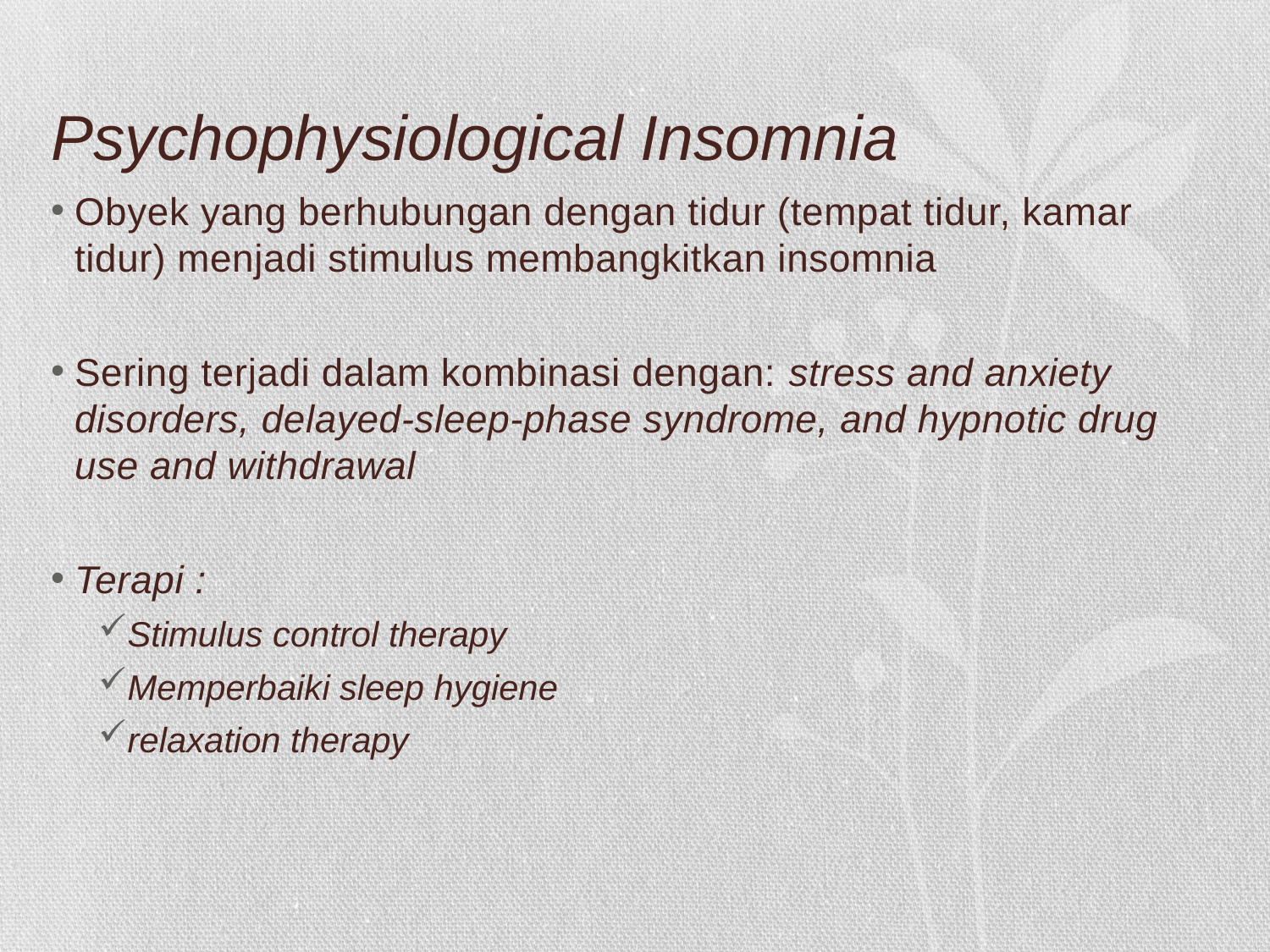

# Psychophysiological Insomnia
Obyek yang berhubungan dengan tidur (tempat tidur, kamar tidur) menjadi stimulus membangkitkan insomnia

Sering terjadi dalam kombinasi dengan: stress and anxiety disorders, delayed-sleep-phase syndrome, and hypnotic drug use and withdrawal

Terapi :
Stimulus control therapy
Memperbaiki sleep hygiene
relaxation therapy